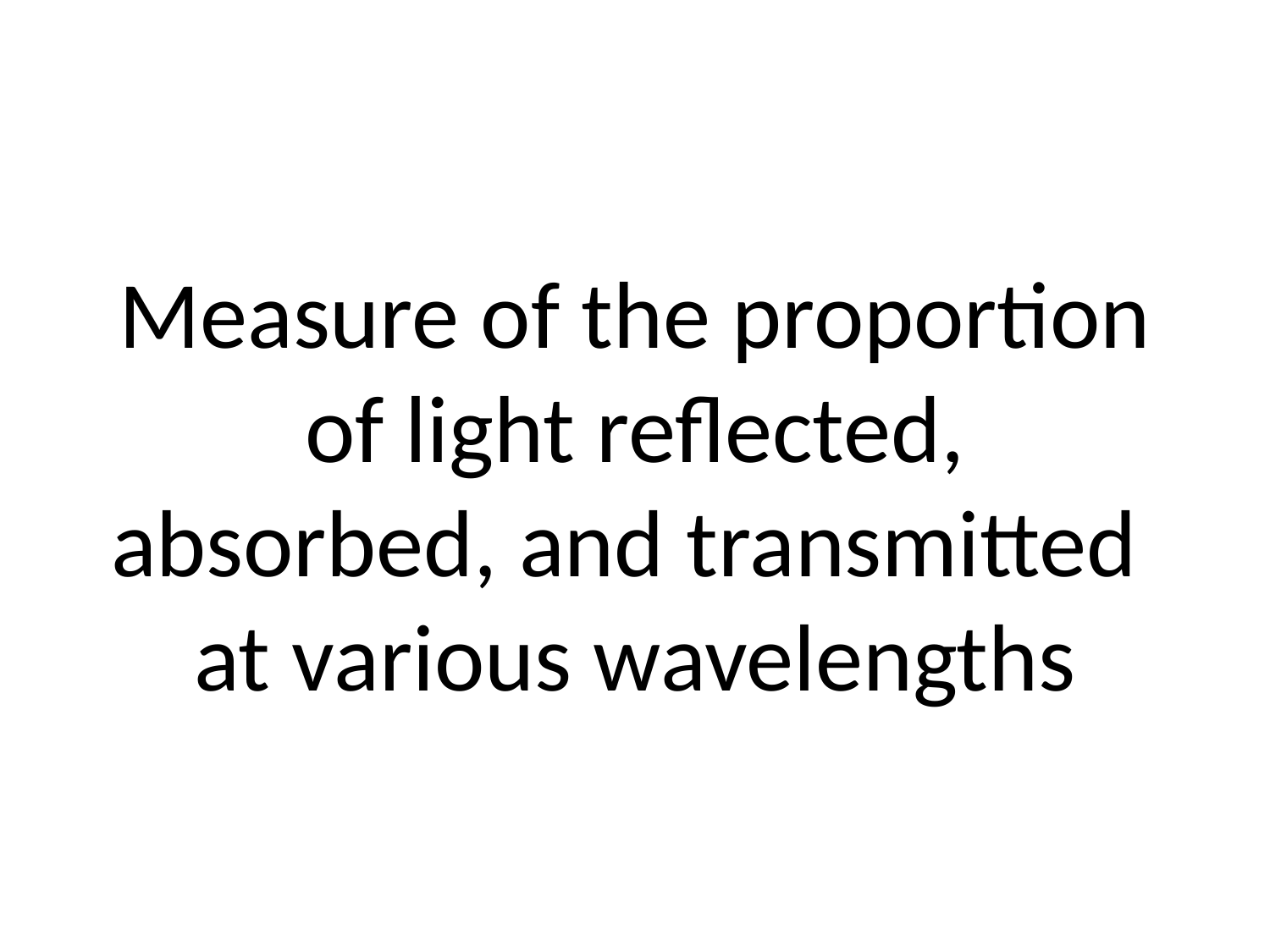

# Measure of the proportion of light reflected, absorbed, and transmitted  at various wavelengths